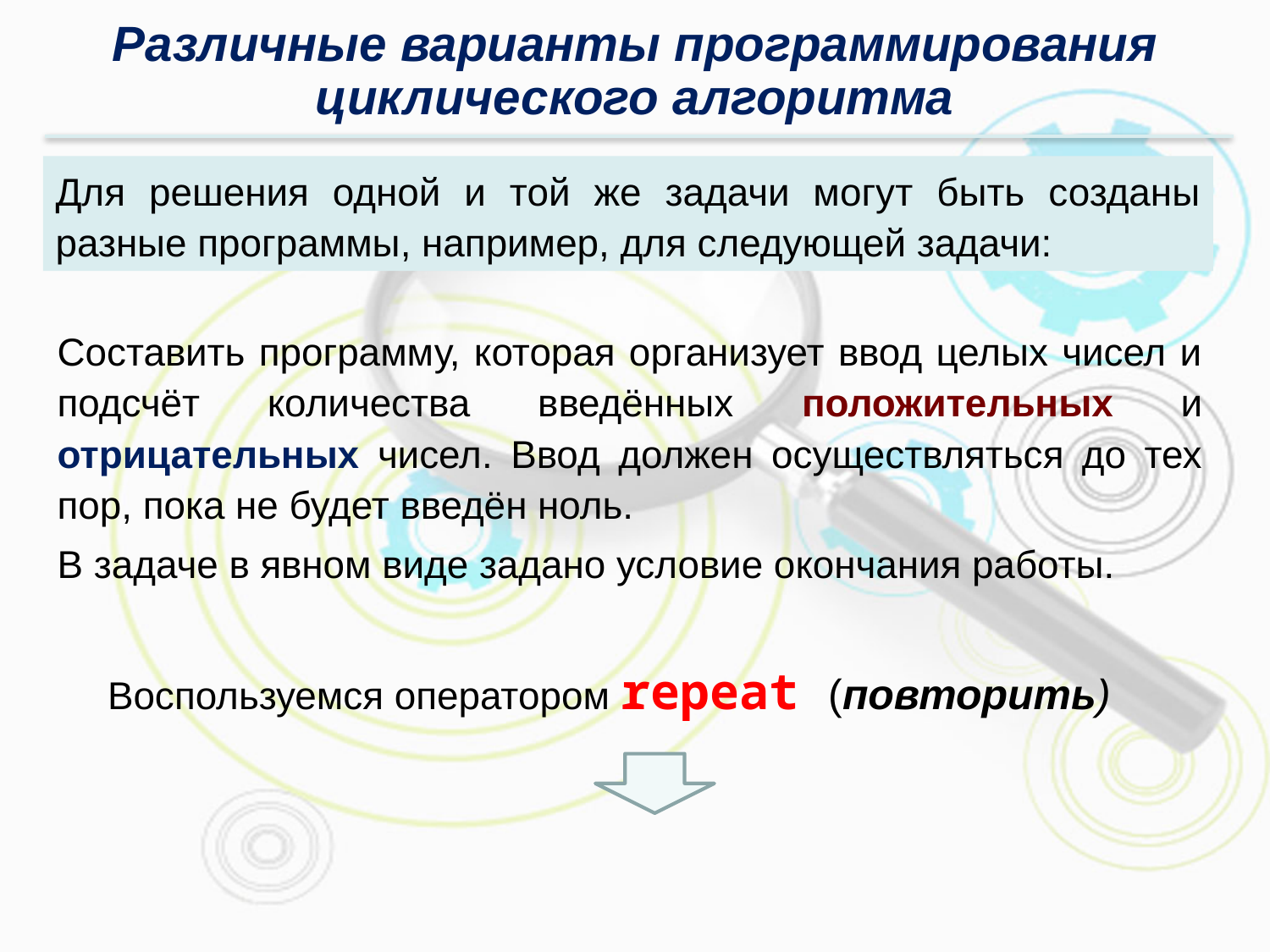

Различные варианты программирования циклического алгоритма

Для решения одной и той же задачи могут быть созданы разные программы, например, для следующей задачи:
Составить программу, которая организует ввод целых чисел и подсчёт количества введённых положительных и отрицательных чисел. Ввод должен осуществляться до тех пор, пока не будет введён ноль.
В задаче в явном виде задано условие окончания работы.

Воспользуемся оператором repeat (повторить)